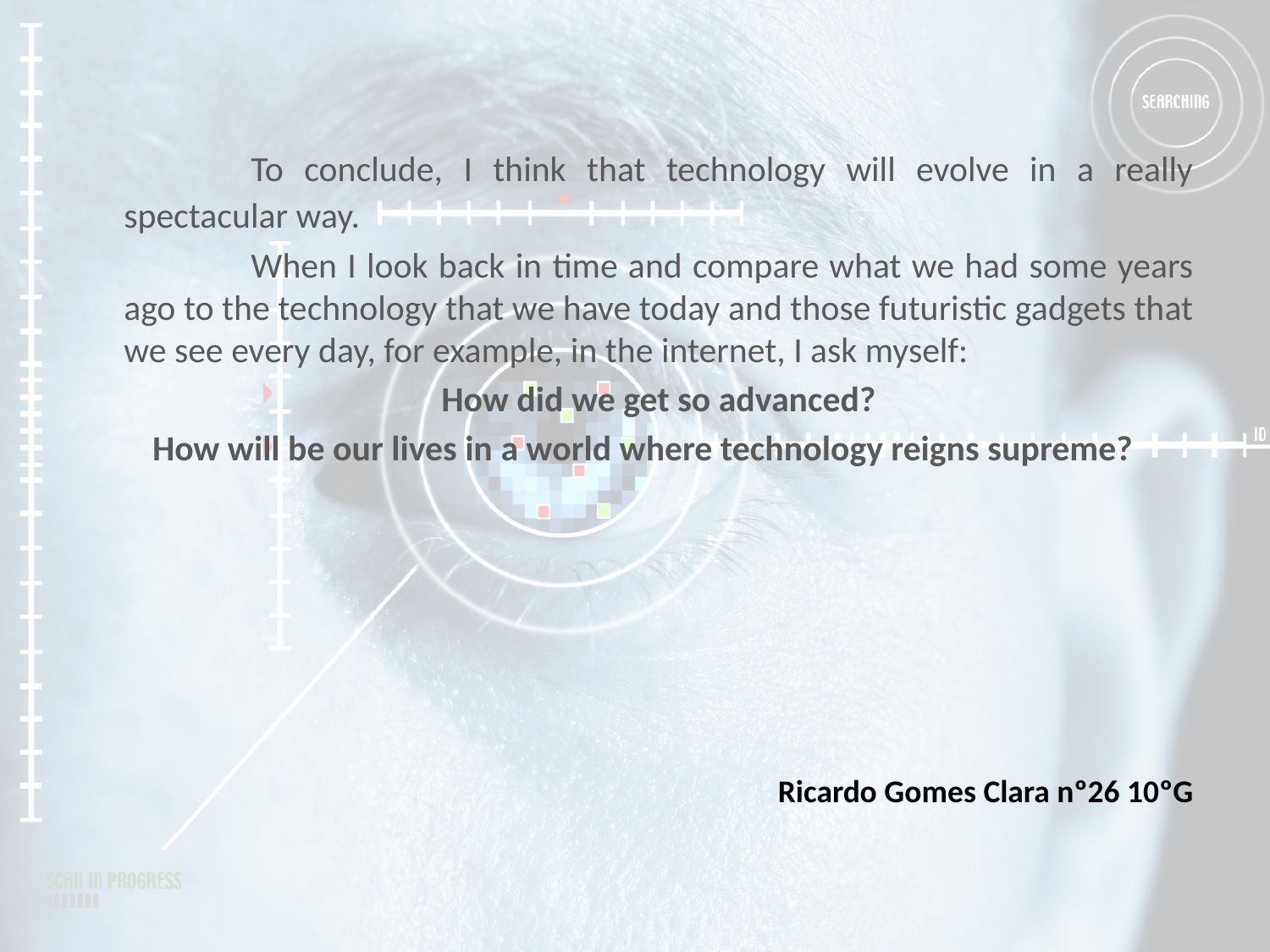

To conclude, I think that technology will evolve in a really spectacular way.
		When I look back in time and compare what we had some years ago to the technology that we have today and those futuristic gadgets that we see every day, for example, in the internet, I ask myself:
	How did we get so advanced?
	How will be our lives in a world where technology reigns supreme?

Ricardo Gomes Clara nº26 10ºG